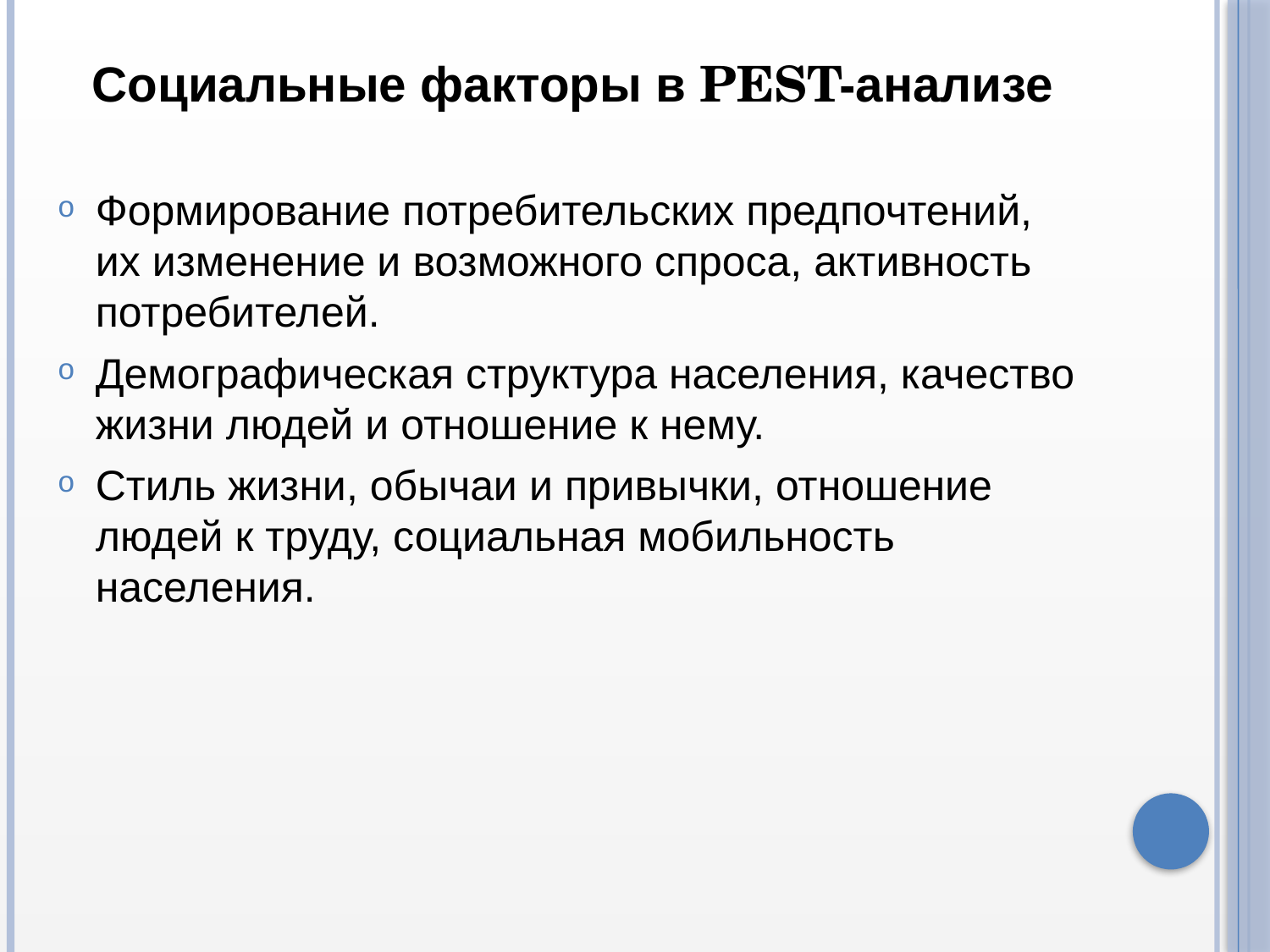

Социальные факторы в PEST-анализе

Формирование потребительских предпочтений, их изменение и возможного спроса, активность потребителей.
Демографическая структура населения, качество жизни людей и отношение к нему.
Стиль жизни, обычаи и привычки, отношение людей к труду, социальная мобильность населения.